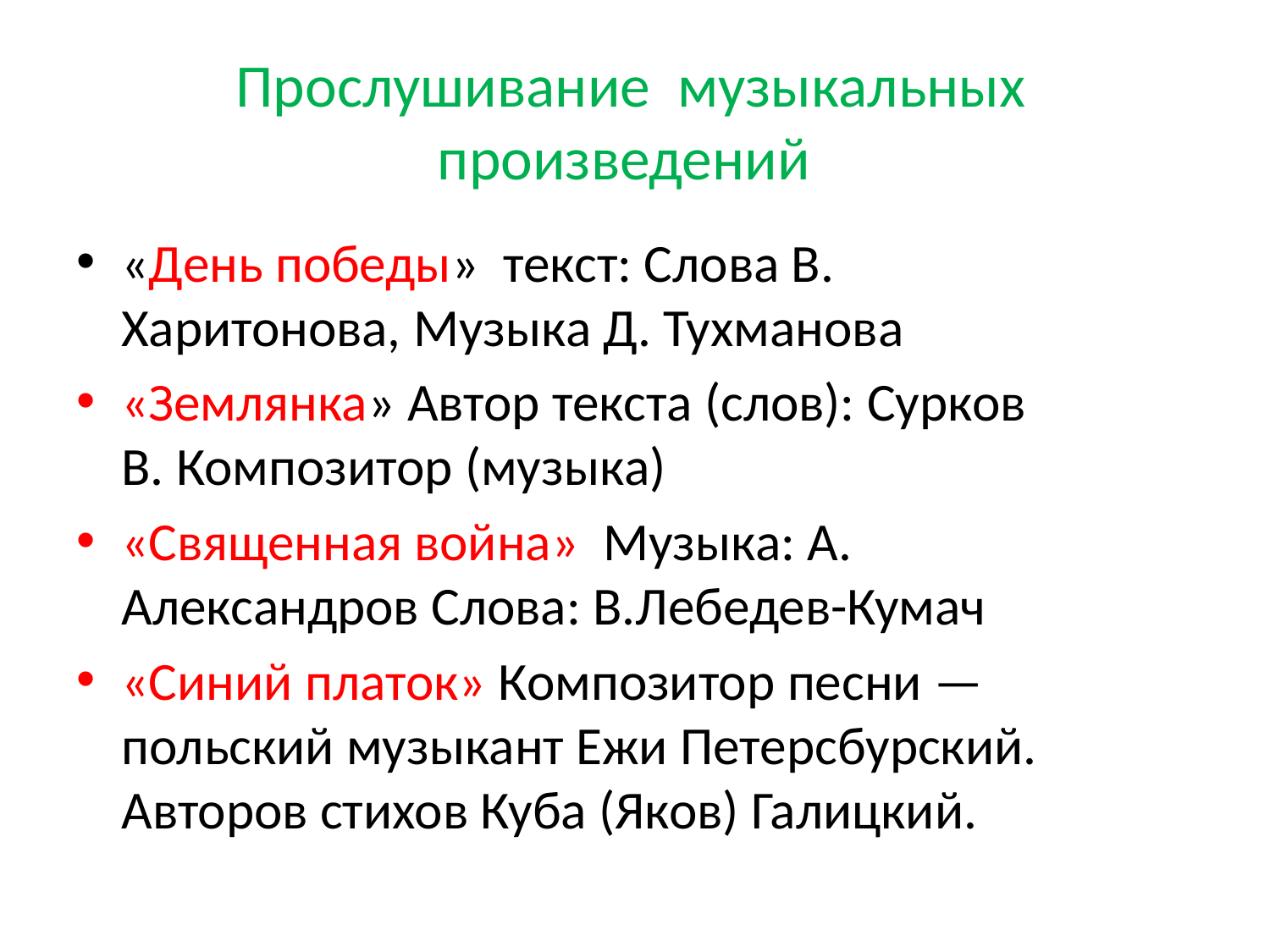

# Прослушивание  музыкальных произведений
«День победы»  текст: Слова В. Харитонова, Музыка Д. Тухманова
«Землянка» Автор текста (слов): Сурков В. Композитор (музыка)
«Священная война»  Музыка: А. Александров Слова: В.Лебедев-Кумач
«Синий платок» Композитор песни — польский музыкант Ежи Петерсбурский. Авторов стихов Куба (Яков) Галицкий.